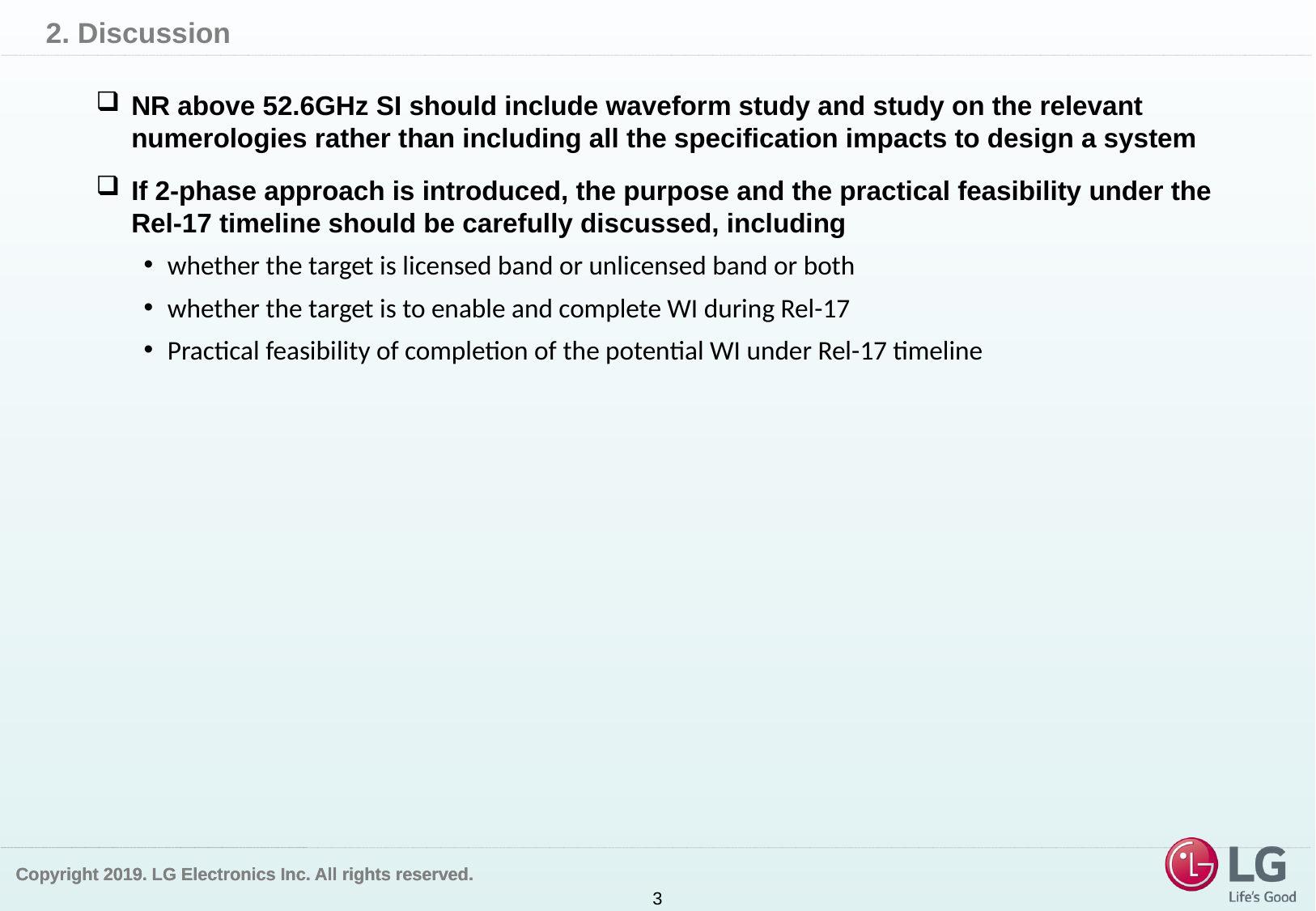

# 2. Discussion
NR above 52.6GHz SI should include waveform study and study on the relevant numerologies rather than including all the specification impacts to design a system
If 2-phase approach is introduced, the purpose and the practical feasibility under the Rel-17 timeline should be carefully discussed, including
whether the target is licensed band or unlicensed band or both
whether the target is to enable and complete WI during Rel-17
Practical feasibility of completion of the potential WI under Rel-17 timeline